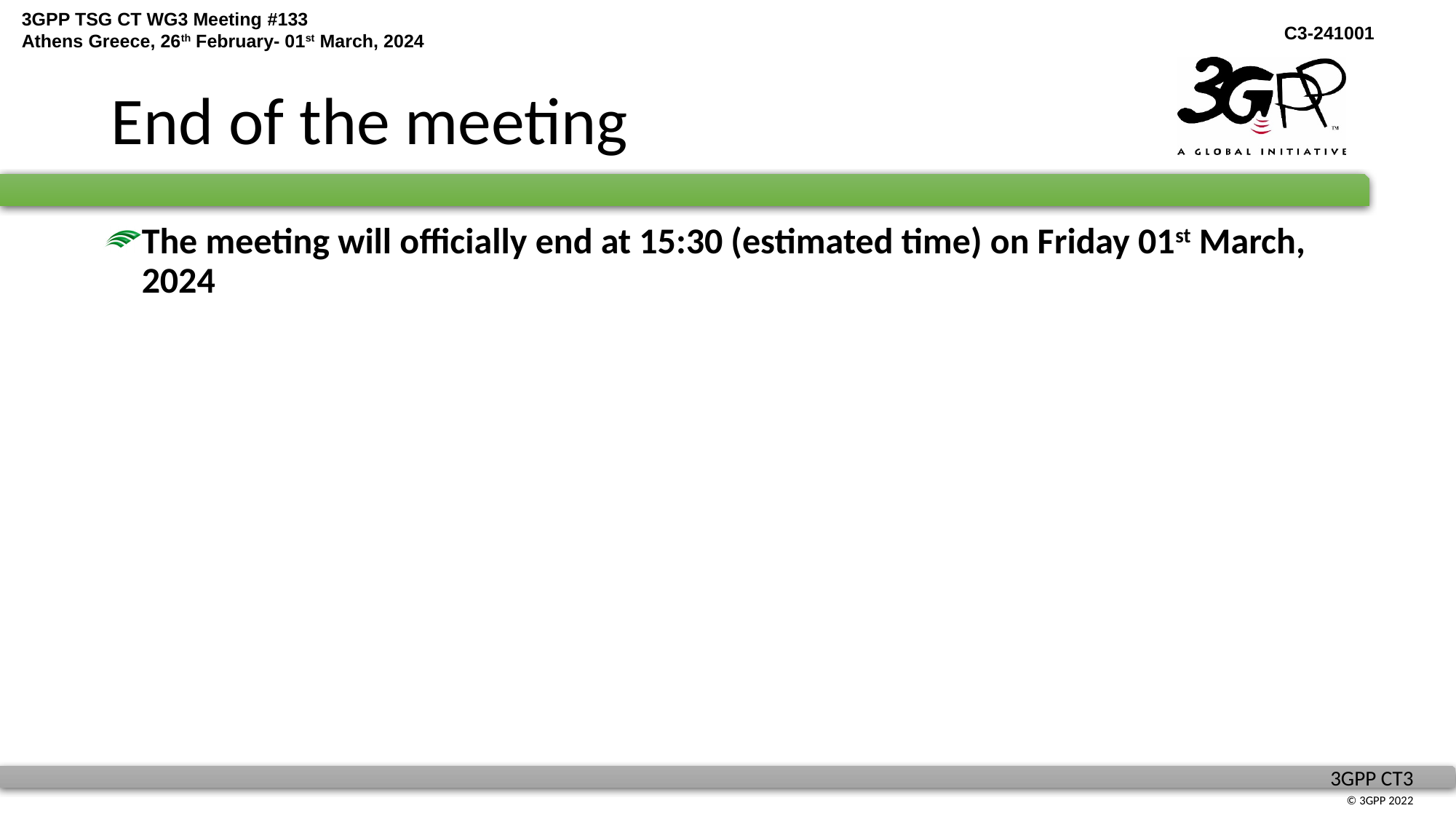

# End of the meeting
The meeting will officially end at 15:30 (estimated time) on Friday 01st March, 2024